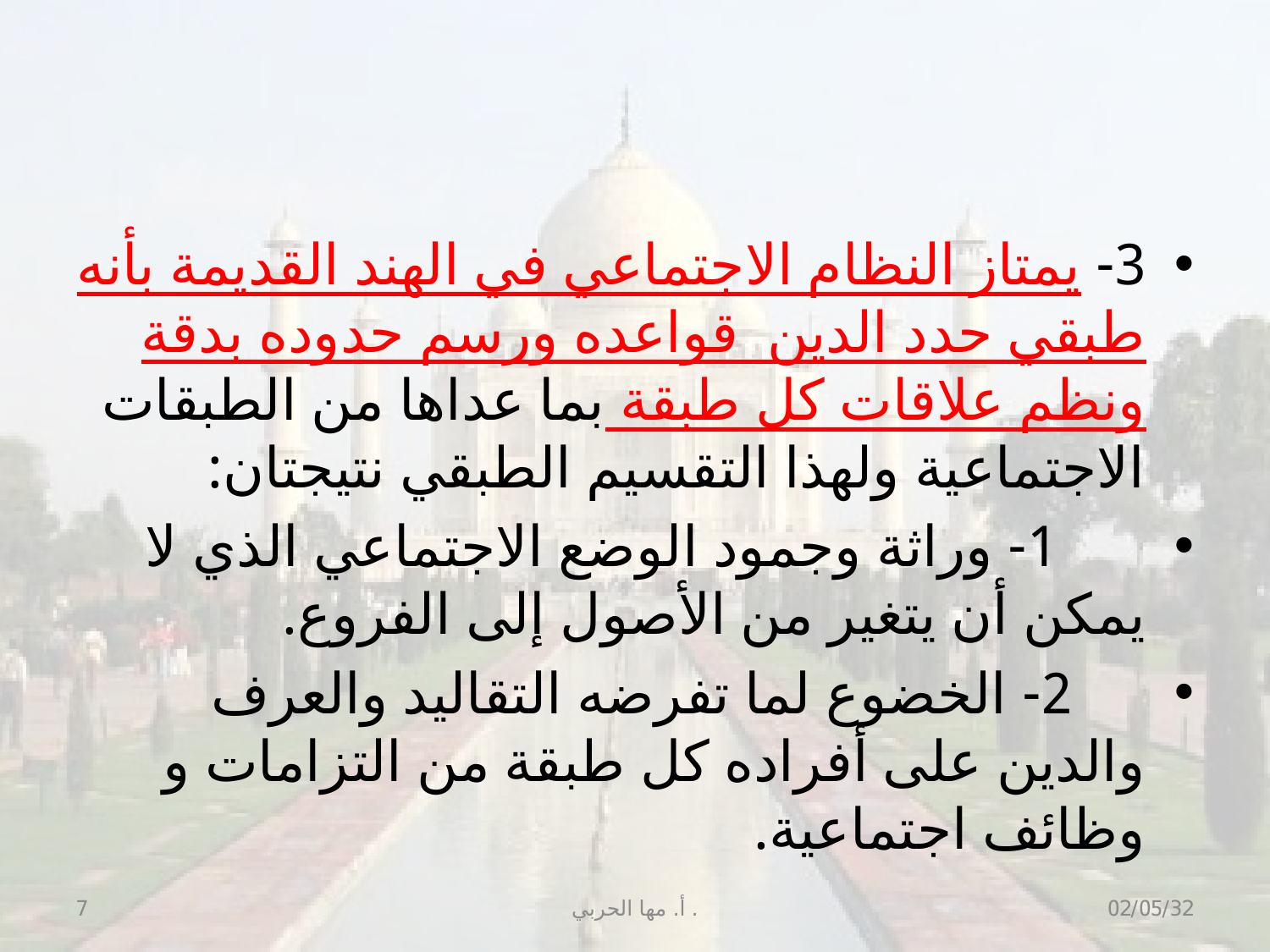

#
3- يمتاز النظام الاجتماعي في الهند القديمة بأنه طبقي حدد الدين  قواعده ورسم حدوده بدقة ونظم علاقات كل طبقة بما عداها من الطبقات الاجتماعية ولهذا التقسيم الطبقي نتيجتان:
      1- وراثة وجمود الوضع الاجتماعي الذي لا يمكن أن يتغير من الأصول إلى الفروع.
     2- الخضوع لما تفرضه التقاليد والعرف والدين على أفراده كل طبقة من التزامات و وظائف اجتماعية.
7
أ. مها الحربي .
02/05/32